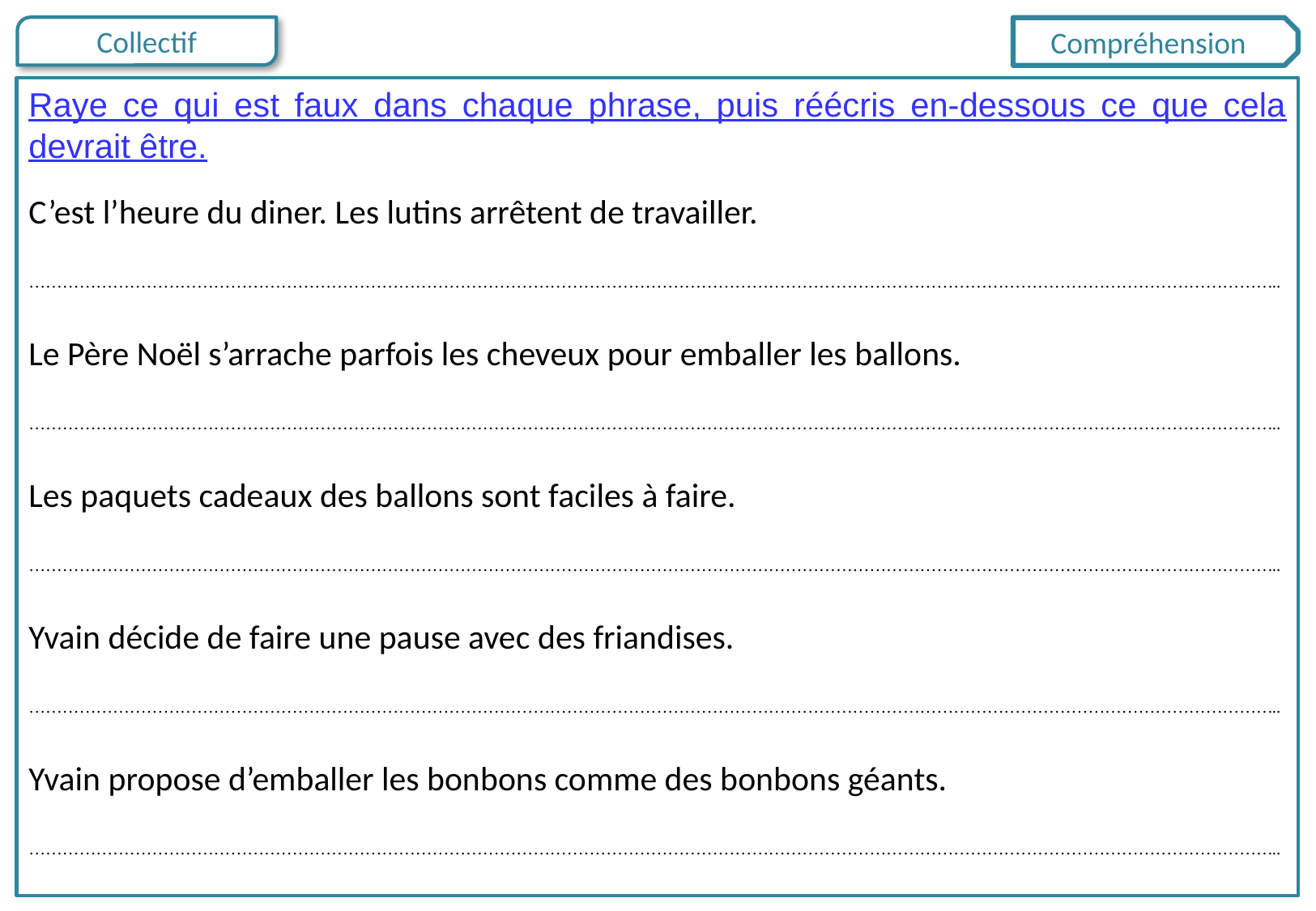

Compréhension
Raye ce qui est faux dans chaque phrase, puis réécris en-dessous ce que cela devrait être.
C’est l’heure du diner. Les lutins arrêtent de travailler.

……………………………………………………………………………………………………………………………………………………………………………………………………..

Le Père Noël s’arrache parfois les cheveux pour emballer les ballons.

……………………………………………………………………………………………………………………………………………………………………………………………………..

Les paquets cadeaux des ballons sont faciles à faire.

……………………………………………………………………………………………………………………………………………………………………………………………………..

Yvain décide de faire une pause avec des friandises.

……………………………………………………………………………………………………………………………………………………………………………………………………..

Yvain propose d’emballer les bonbons comme des bonbons géants.

……………………………………………………………………………………………………………………………………………………………………………………………………..